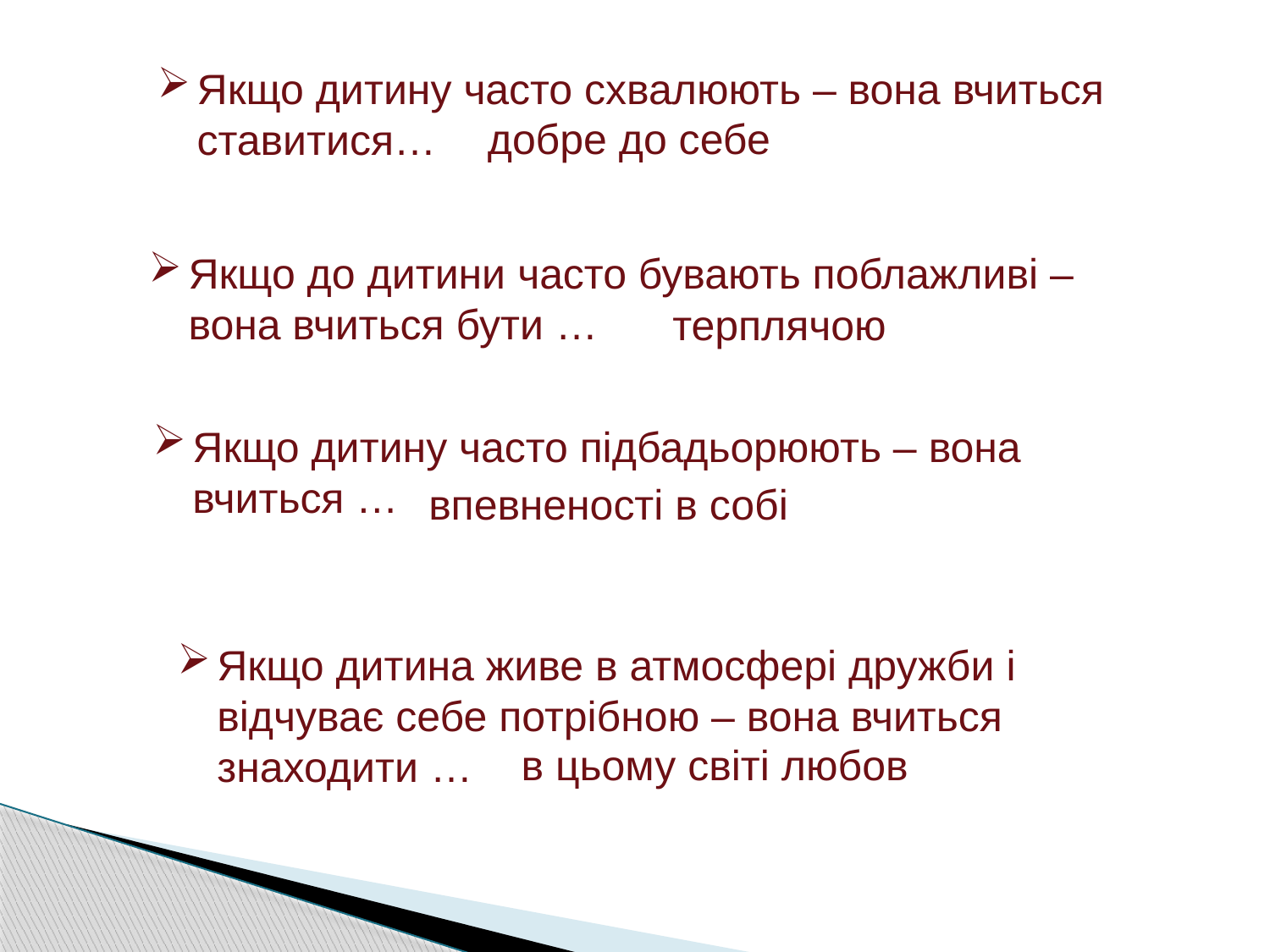

Якщо дитину часто схвалюють – вона вчиться ставитися…
добре до себе
Якщо до дитини часто бувають поблажливі – вона вчиться бути …
терплячою
Якщо дитину часто підбадьорюють – вона вчиться …
впевненості в собі
Якщо дитина живе в атмосфері дружби і відчуває себе потрібною – вона вчиться знаходити …
в цьому світі любов